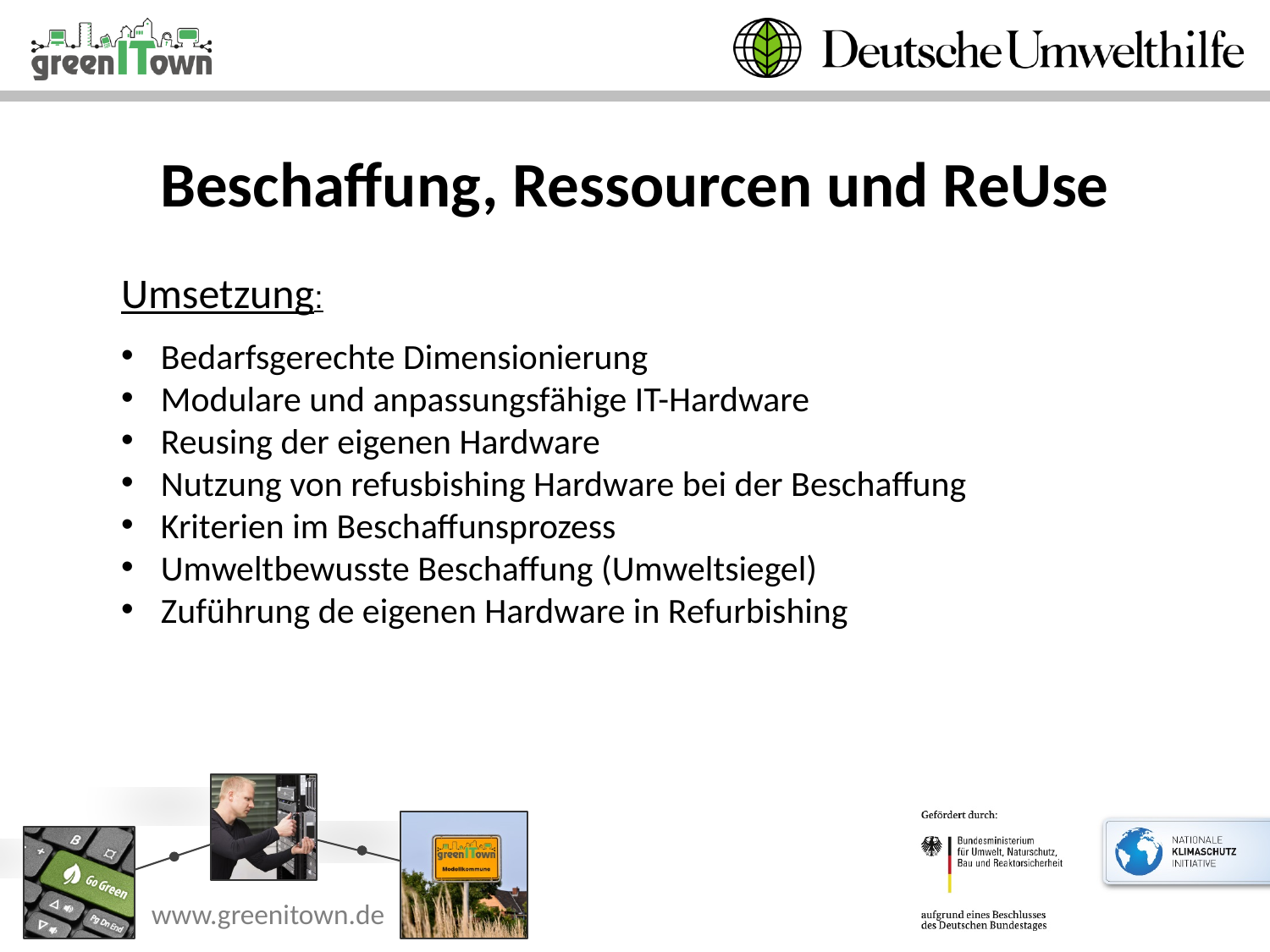

Beschaffung, Ressourcen und ReUse
Umsetzung:

Bedarfsgerechte Dimensionierung
Modulare und anpassungsfähige IT-Hardware
Reusing der eigenen Hardware
Nutzung von refusbishing Hardware bei der Beschaffung
Kriterien im Beschaffunsprozess
Umweltbewusste Beschaffung (Umweltsiegel)
Zuführung de eigenen Hardware in Refurbishing